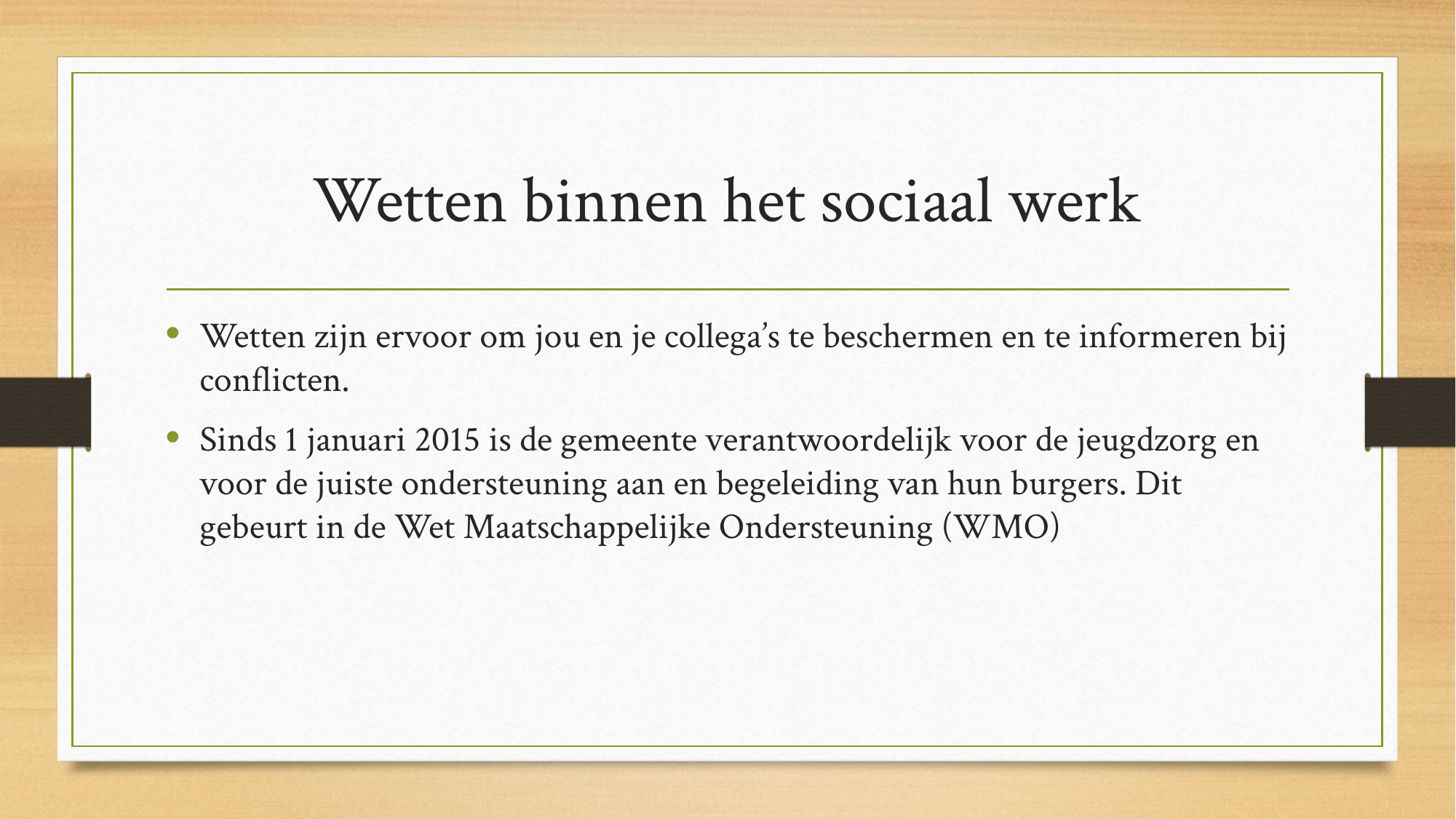

# Wetten binnen het sociaal werk
Wetten zijn ervoor om jou en je collega’s te beschermen en te informeren bij conflicten.
Sinds 1 januari 2015 is de gemeente verantwoordelijk voor de jeugdzorg en voor de juiste ondersteuning aan en begeleiding van hun burgers. Dit gebeurt in de Wet Maatschappelijke Ondersteuning (WMO)